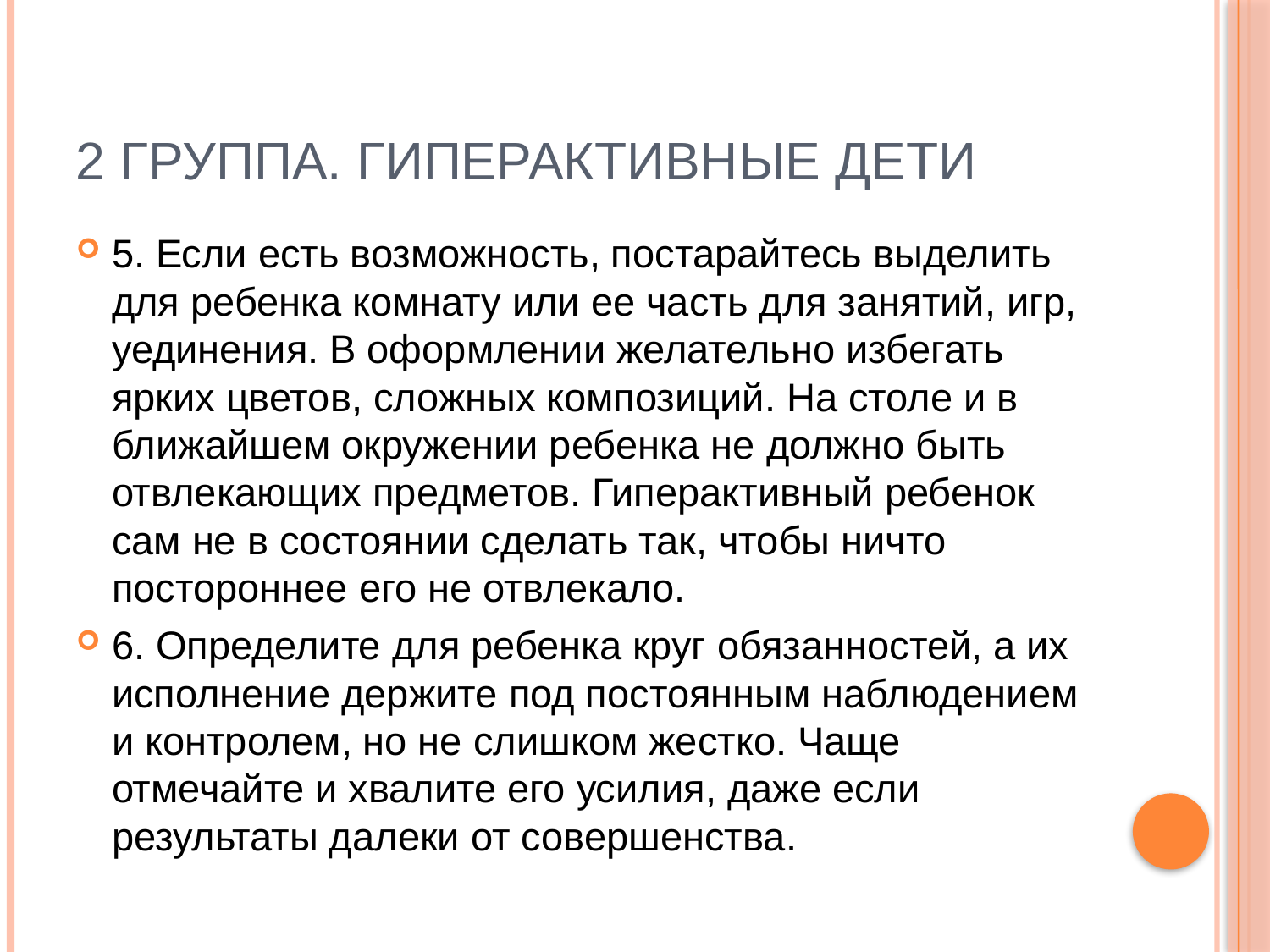

# 2 группа. Гиперактивные дети
5. Если есть возможность, постарайтесь выделить для ребенка комнату или ее часть для занятий, игр, уединения. В оформлении желательно избегать ярких цветов, сложных композиций. На столе и в ближайшем окружении ребенка не должно быть отвлекающих предметов. Гиперактивный ребенок сам не в состоянии сделать так, чтобы ничто постороннее его не отвлекало.
6. Определите для ребенка круг обязанностей, а их исполнение держите под постоянным наблюдением и контролем, но не слишком жестко. Чаще отмечайте и хвалите его усилия, даже если результаты далеки от совершенства.